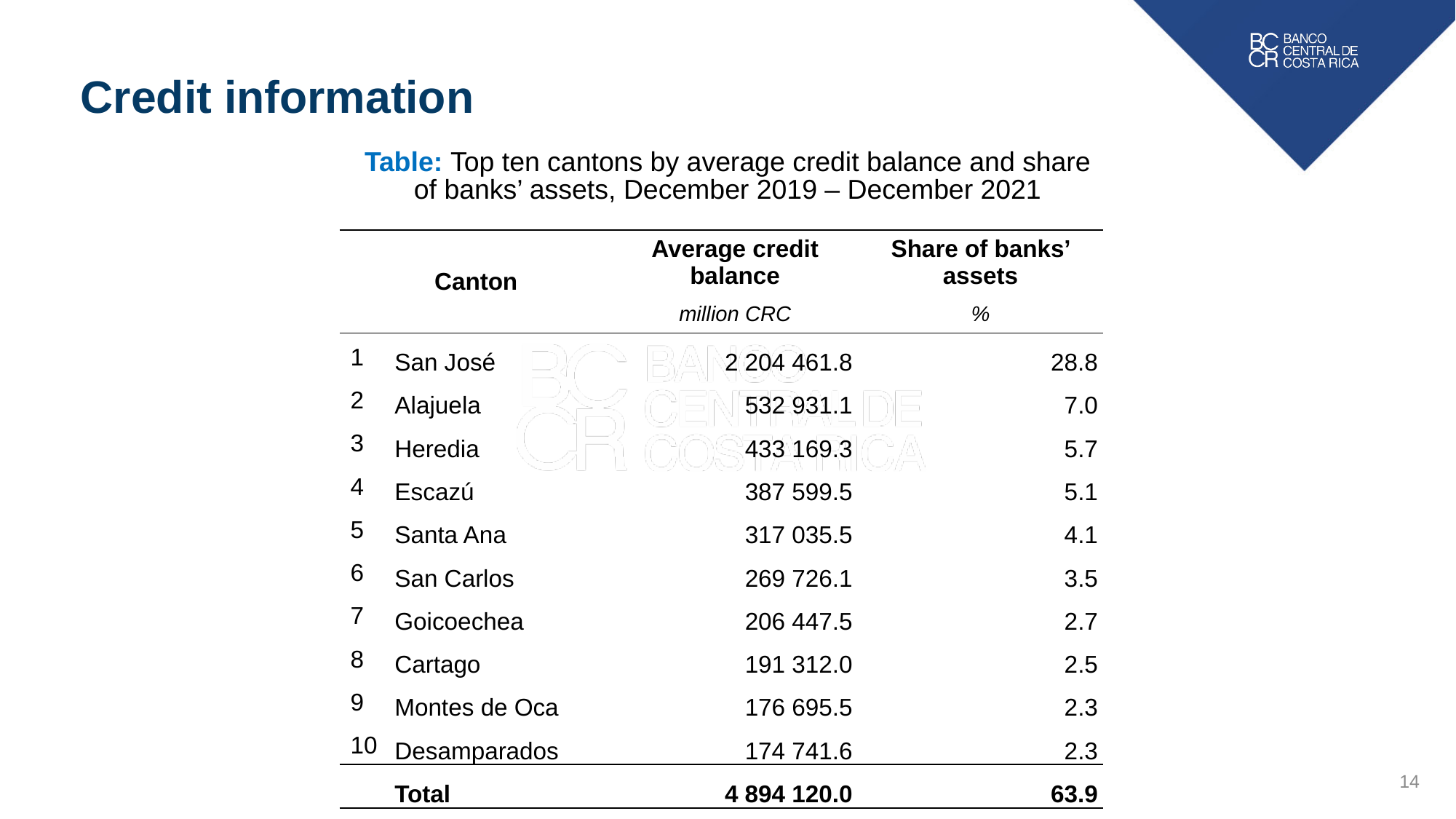

Credit information
Table: Top ten cantons by average credit balance and share of banks’ assets, December 2019 – December 2021
| Canton |  | Average credit balance | Share of banks’ assets |
| --- | --- | --- | --- |
|  |  | million CRC | % |
| 1 | San José | 2 204 461.8 | 28.8 |
| 2 | Alajuela | 532 931.1 | 7.0 |
| 3 | Heredia | 433 169.3 | 5.7 |
| 4 | Escazú | 387 599.5 | 5.1 |
| 5 | Santa Ana | 317 035.5 | 4.1 |
| 6 | San Carlos | 269 726.1 | 3.5 |
| 7 | Goicoechea | 206 447.5 | 2.7 |
| 8 | Cartago | 191 312.0 | 2.5 |
| 9 | Montes de Oca | 176 695.5 | 2.3 |
| 10 | Desamparados | 174 741.6 | 2.3 |
|  | Total | 4 894 120.0 | 63.9 |
14